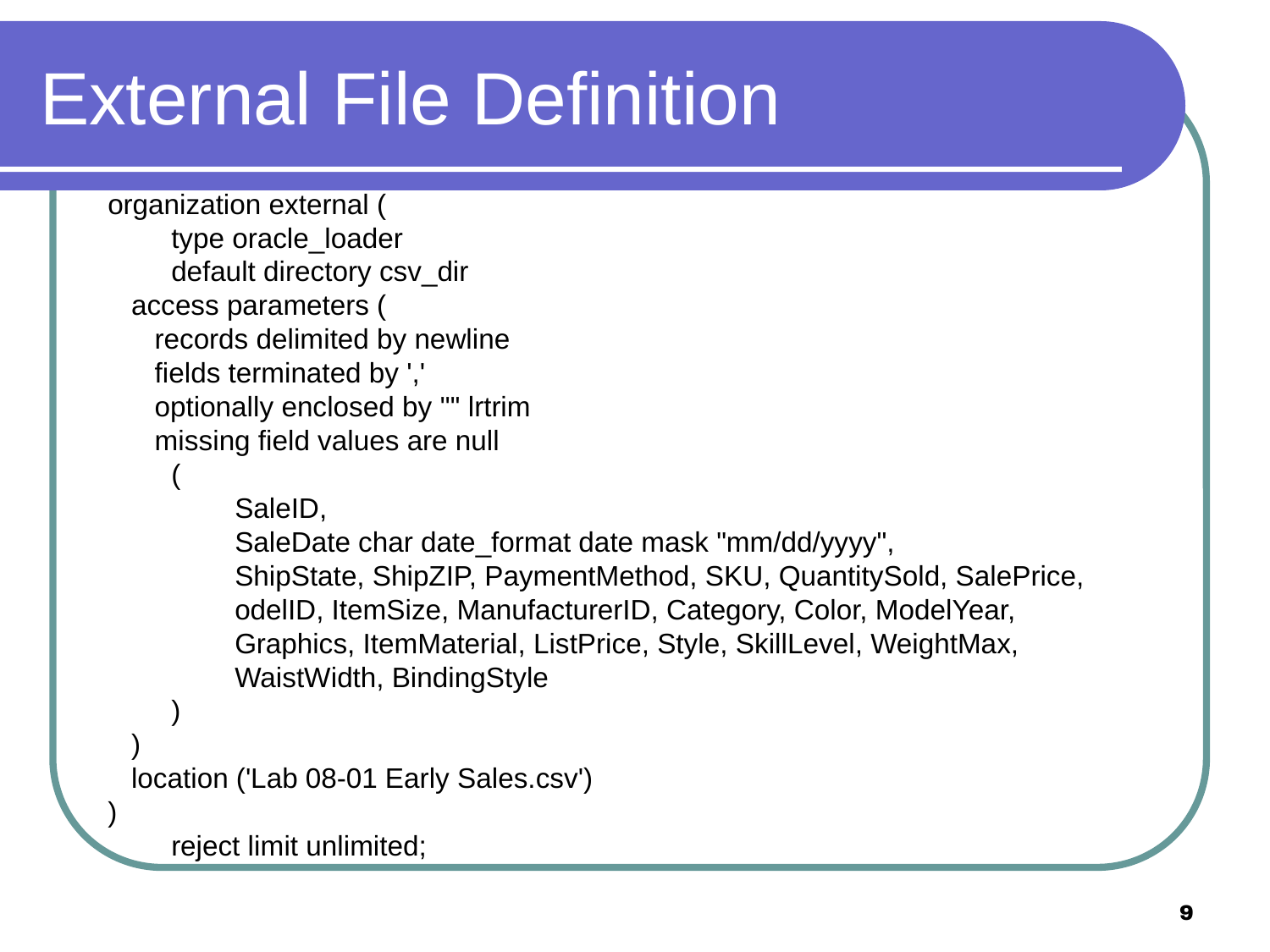

# External File Definition
organization external (
	type oracle_loader
	default directory csv_dir
   access parameters (
      records delimited by newline
      fields terminated by ','
      optionally enclosed by '"' lrtrim
      missing field values are null
	(
		SaleID,
		SaleDate char date_format date mask "mm/dd/yyyy",
		ShipState, ShipZIP, PaymentMethod, SKU, QuantitySold, SalePrice,
		odelID, ItemSize, ManufacturerID, Category, Color, ModelYear,
		Graphics, ItemMaterial, ListPrice, Style, SkillLevel, WeightMax,
		WaistWidth, BindingStyle
	)
   )
   location ('Lab 08-01 Early Sales.csv')
)
	reject limit unlimited;
9